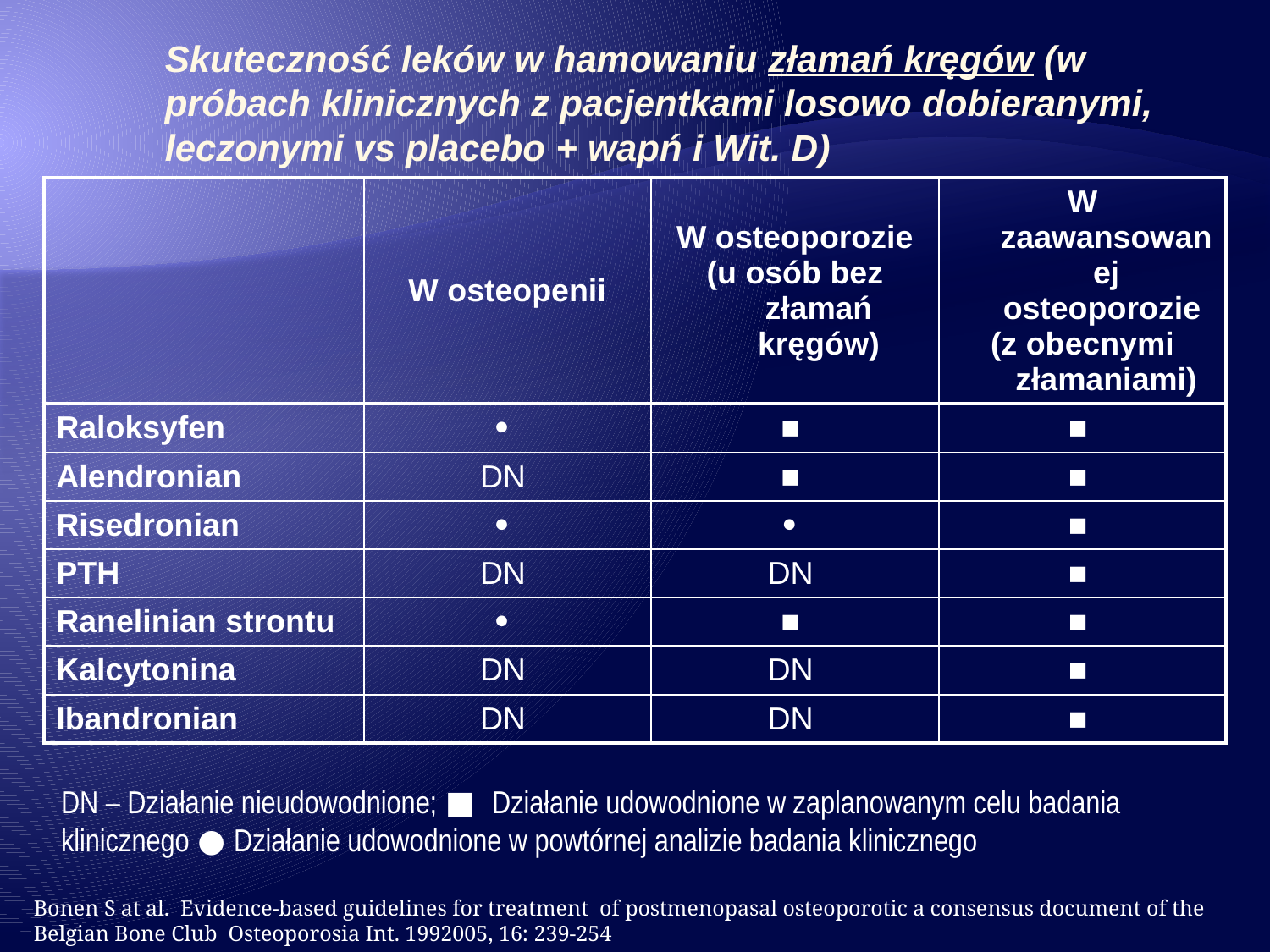

Skuteczność leków w hamowaniu złamań kręgów (w próbach klinicznych z pacjentkami losowo dobieranymi, leczonymi vs placebo + wapń i Wit. D)
|  | W osteopenii | W osteoporozie (u osób bez złamań kręgów) | W zaawansowanej osteoporozie (z obecnymi złamaniami) |
| --- | --- | --- | --- |
| Raloksyfen | • | ■ | ■ |
| Alendronian | DN | ■ | ■ |
| Risedronian | • | • | ■ |
| PTH | DN | DN | ■ |
| Ranelinian strontu | • | ■ | ■ |
| Kalcytonina | DN | DN | ■ |
| Ibandronian | DN | DN | ■ |
DN – Działanie nieudowodnione; ■  Działanie udowodnione w zaplanowanym celu badania klinicznego ● Działanie udowodnione w powtórnej analizie badania klinicznego
Bonen S at al.  Evidence-based guidelines for treatment  of postmenopasal osteoporotic a consensus document of the Belgian Bone Club  Osteoporosia Int. 1992005, 16: 239-254